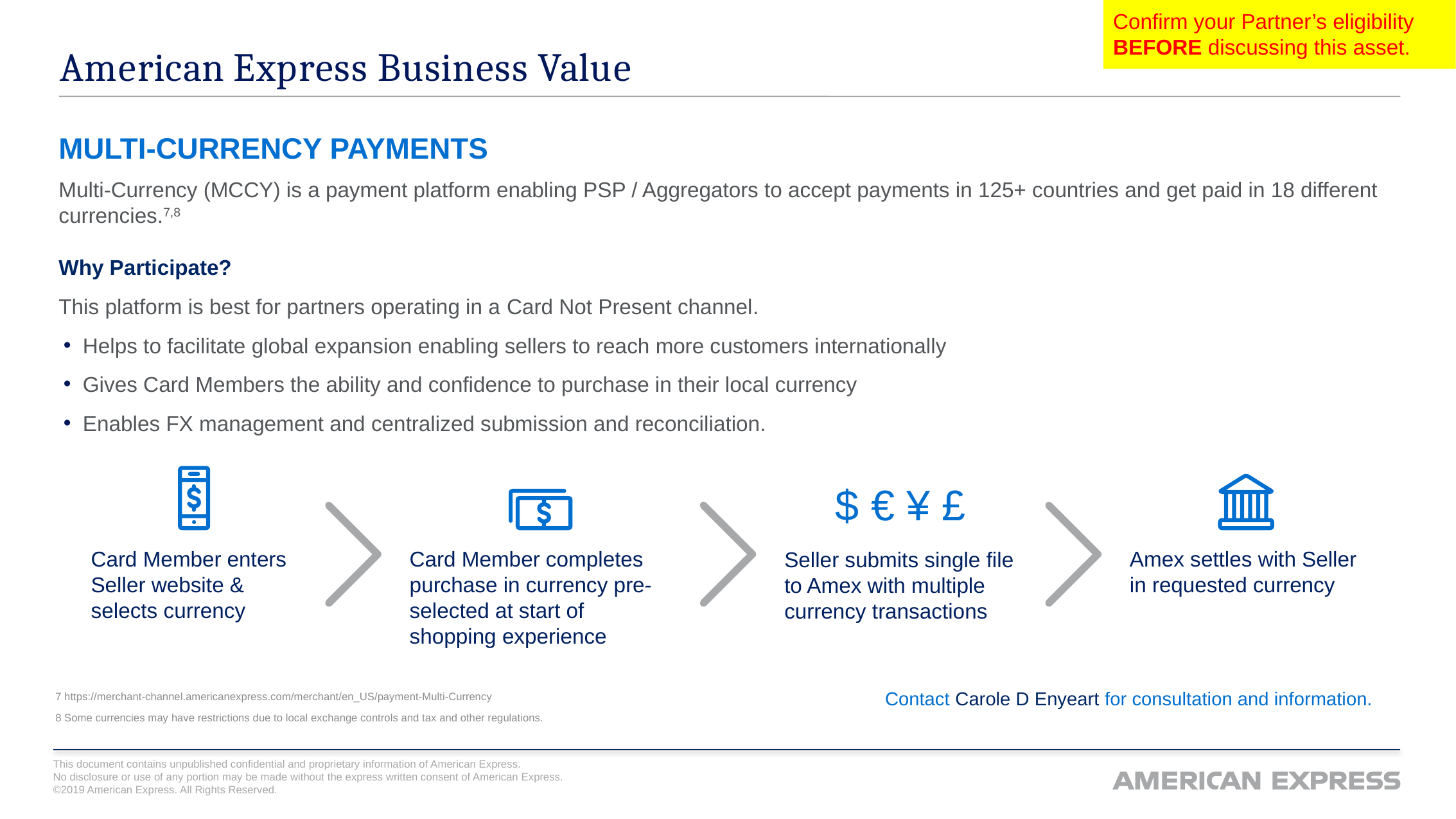

Confirm your Partner’s eligibility BEFORE discussing this asset.
# American Express Business Value
MULTI-CURRENCY PAYMENTS
Multi-Currency (MCCY) is a payment platform enabling PSP / Aggregators to accept payments in 125+ countries and get paid in 18 different currencies.7,8
Why Participate?
This platform is best for partners operating in a Card Not Present channel.
Helps to facilitate global expansion enabling sellers to reach more customers internationally
Gives Card Members the ability and confidence to purchase in their local currency
Enables FX management and centralized submission and reconciliation.

Card Member enters Seller website & selects currency

Amex settles with Seller in requested currency
$ € ¥ £
Seller submits single file to Amex with multiple currency transactions

Card Member completes purchase in currency pre-selected at start of shopping experience

Contact Carole D Enyeart for consultation and information.
7 https://merchant-channel.americanexpress.com/merchant/en_US/payment-Multi-Currency
8 Some currencies may have restrictions due to local exchange controls and tax and other regulations.